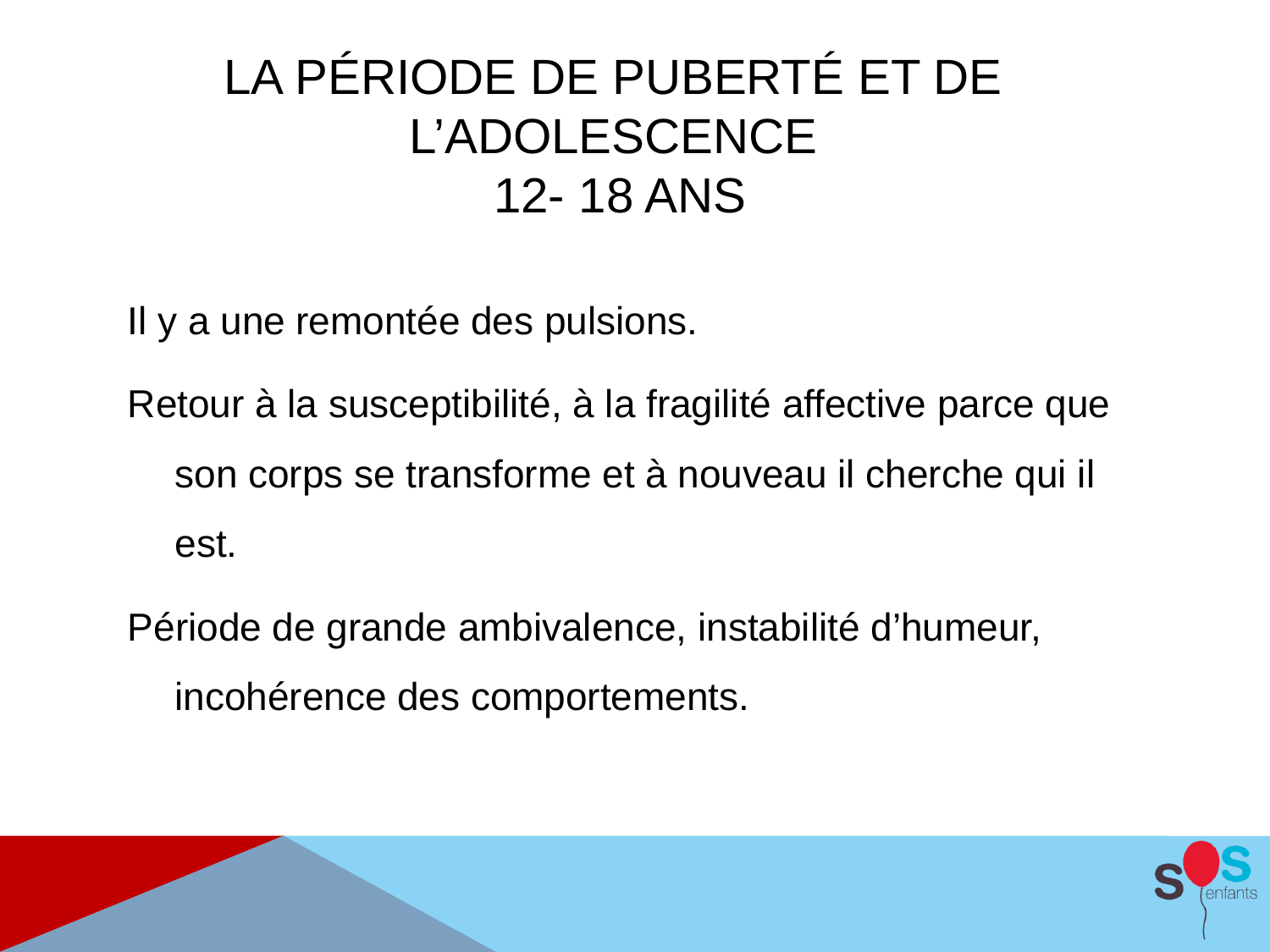

# La Période de puberté et de  l’adolescence 12- 18 ans
Il y a une remontée des pulsions.
Retour à la susceptibilité, à la fragilité affective parce que son corps se transforme et à nouveau il cherche qui il est.
Période de grande ambivalence, instabilité d’humeur, incohérence des comportements.